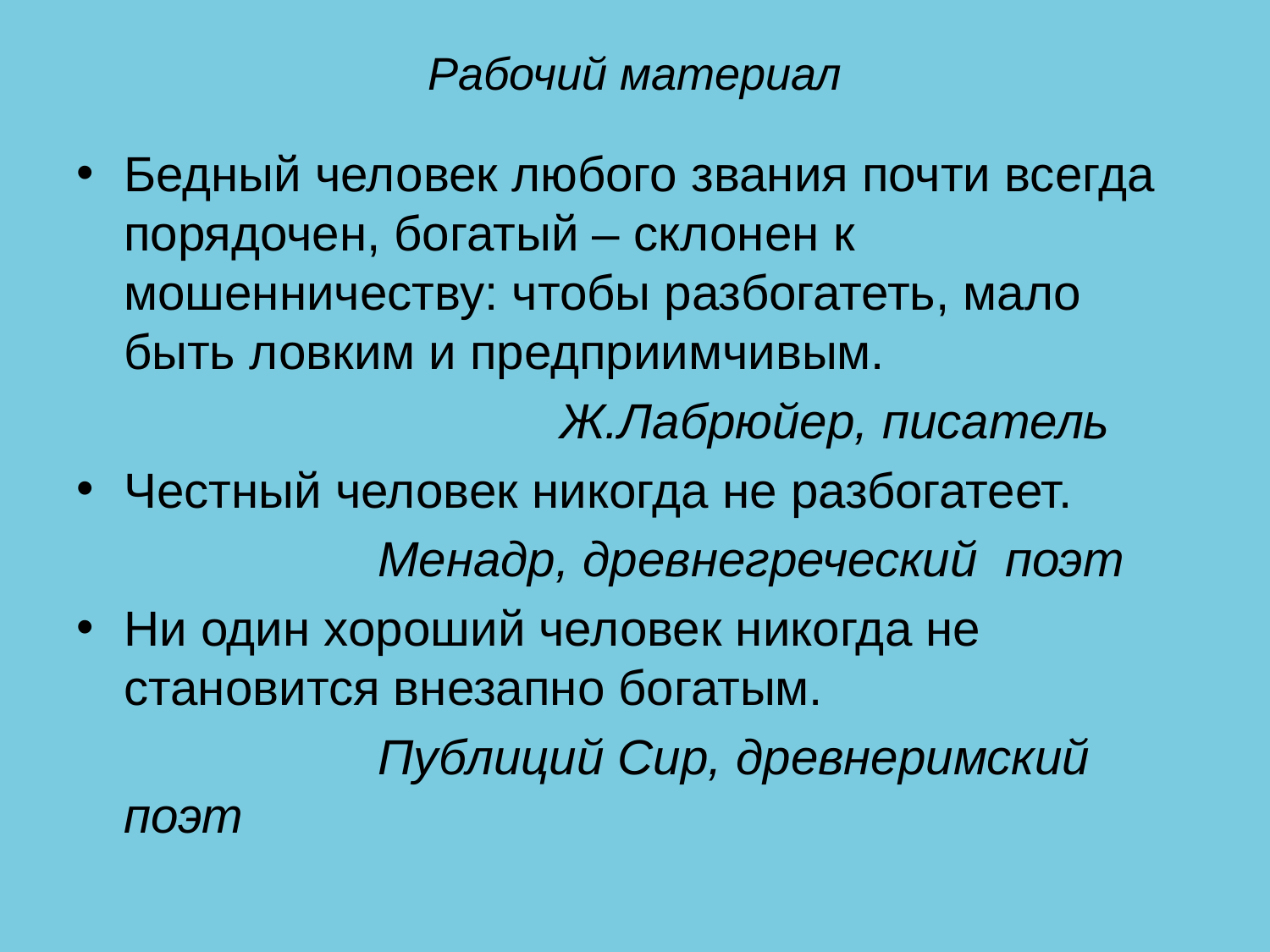

# Рабочий материал
Бедный человек любого звания почти всегда порядочен, богатый – склонен к мошенничеству: чтобы разбогатеть, мало быть ловким и предприимчивым.
				    Ж.Лабрюйер, писатель
Честный человек никогда не разбогатеет.
			Менадр, древнегреческий  поэт
Ни один хороший человек никогда не становится внезапно богатым.
			Публиций Сир, древнеримский поэт